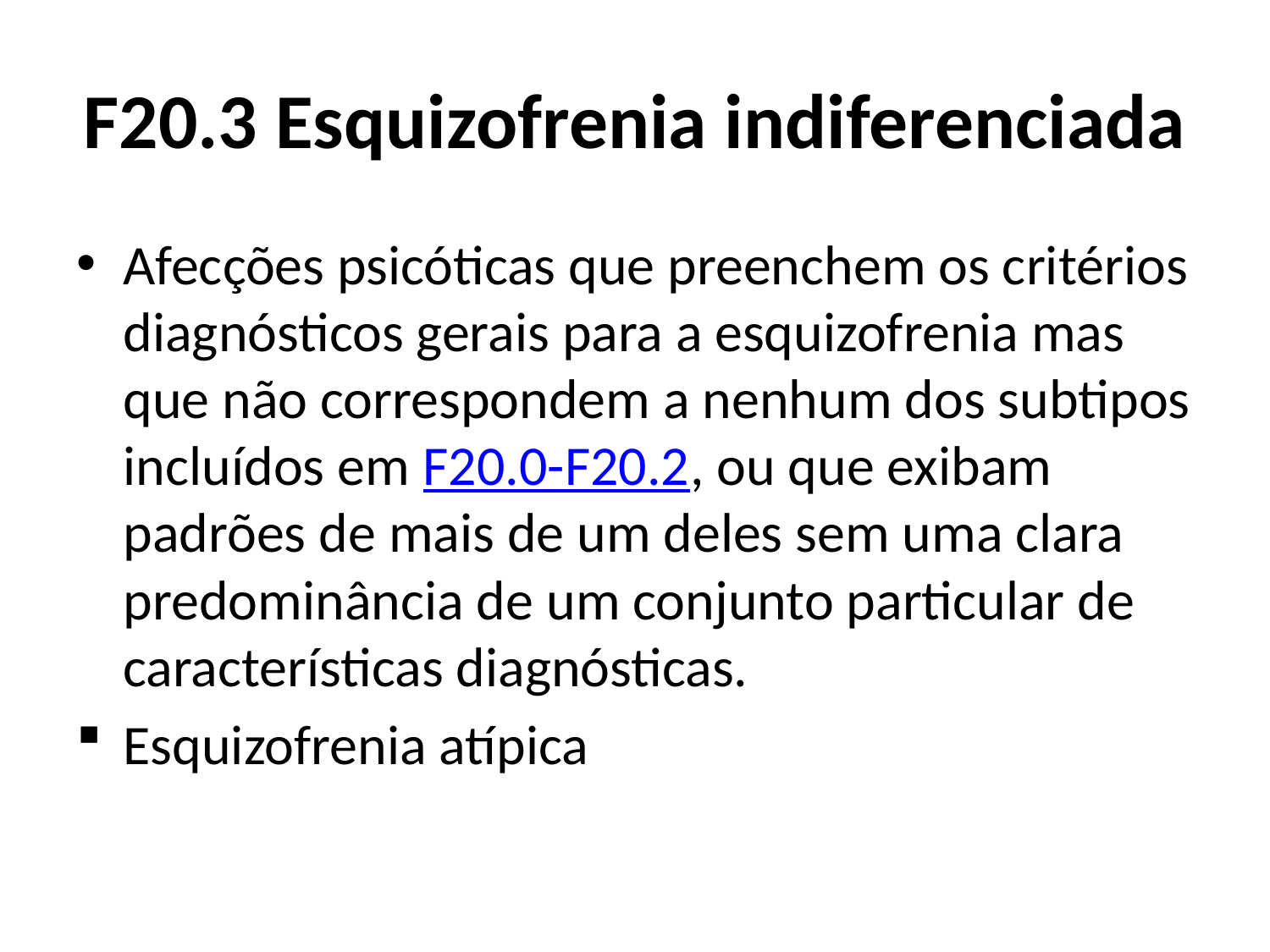

# F20.3 Esquizofrenia indiferenciada
Afecções psicóticas que preenchem os critérios diagnósticos gerais para a esquizofrenia mas que não correspondem a nenhum dos subtipos incluídos em F20.0-F20.2, ou que exibam padrões de mais de um deles sem uma clara predominância de um conjunto particular de características diagnósticas.
Esquizofrenia atípica